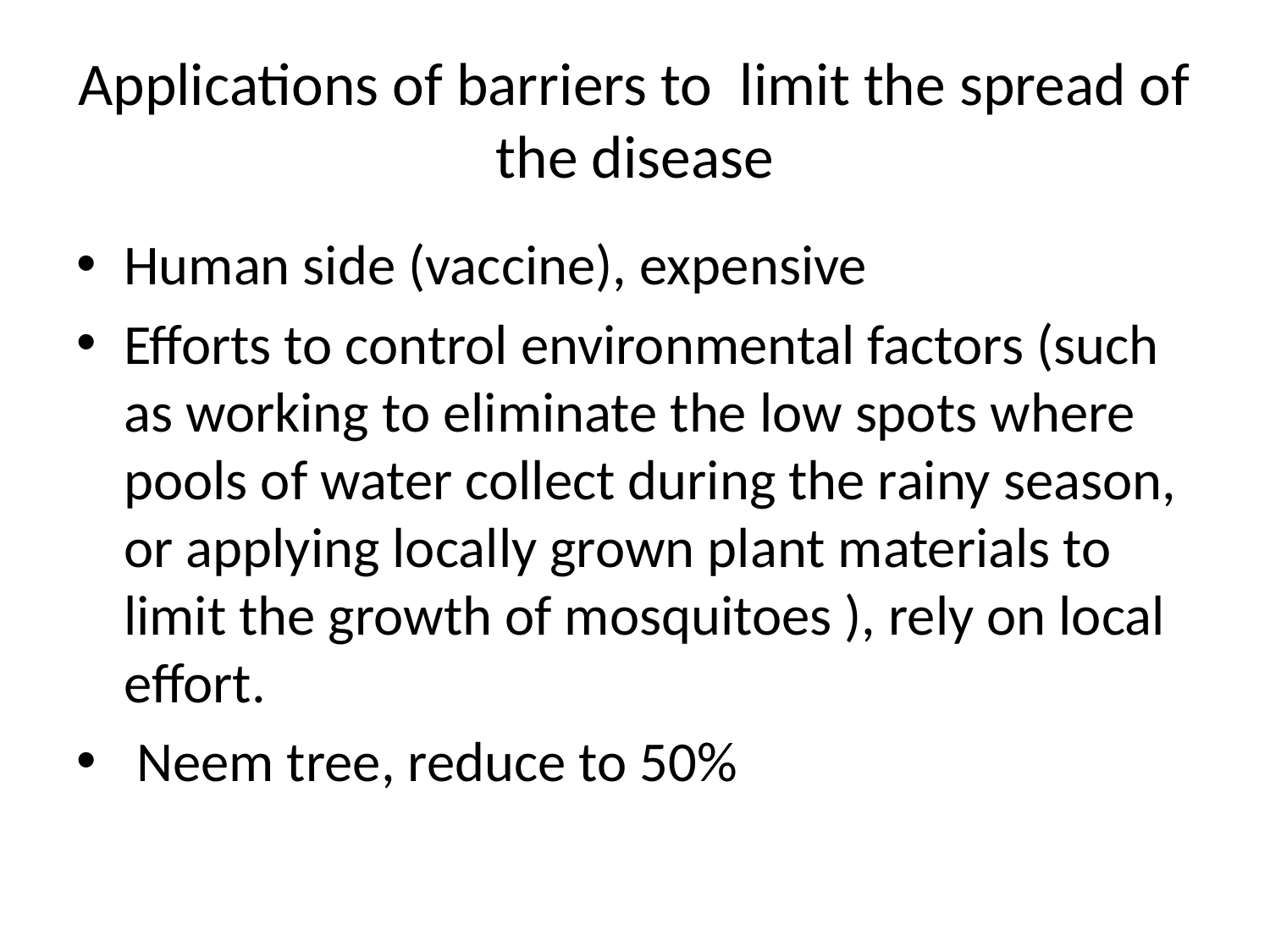

# Applications of barriers to  limit the spread of the disease
Human side (vaccine), expensive
Efforts to control environmental factors (such as working to eliminate the low spots where pools of water collect during the rainy season, or applying locally grown plant materials to limit the growth of mosquitoes ), rely on local effort.
 Neem tree, reduce to 50%